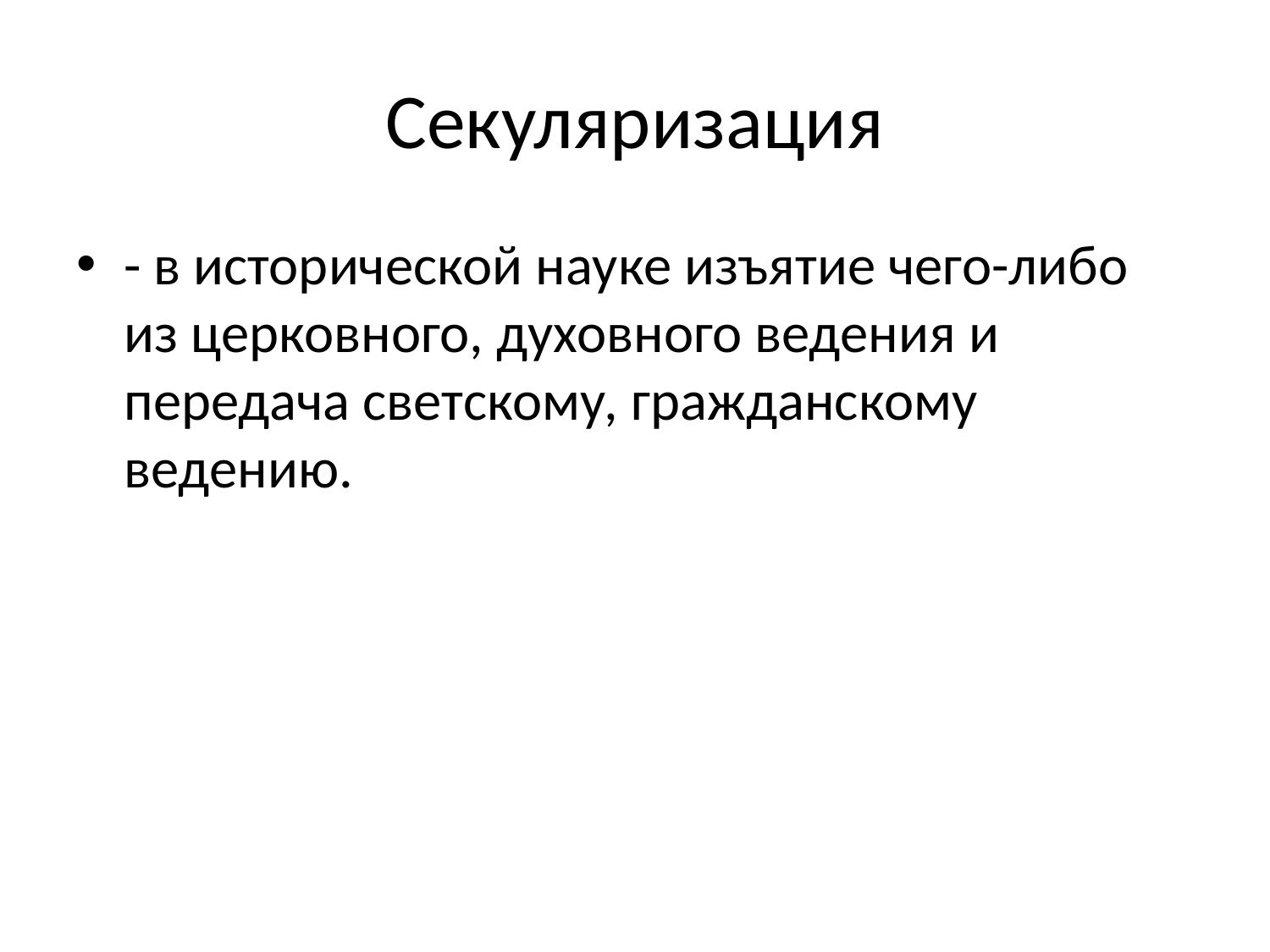

# Секуляризация
- в исторической науке изъятие чего-либо из церковного, духовного ведения и передача светскому, гражданскому ведению.